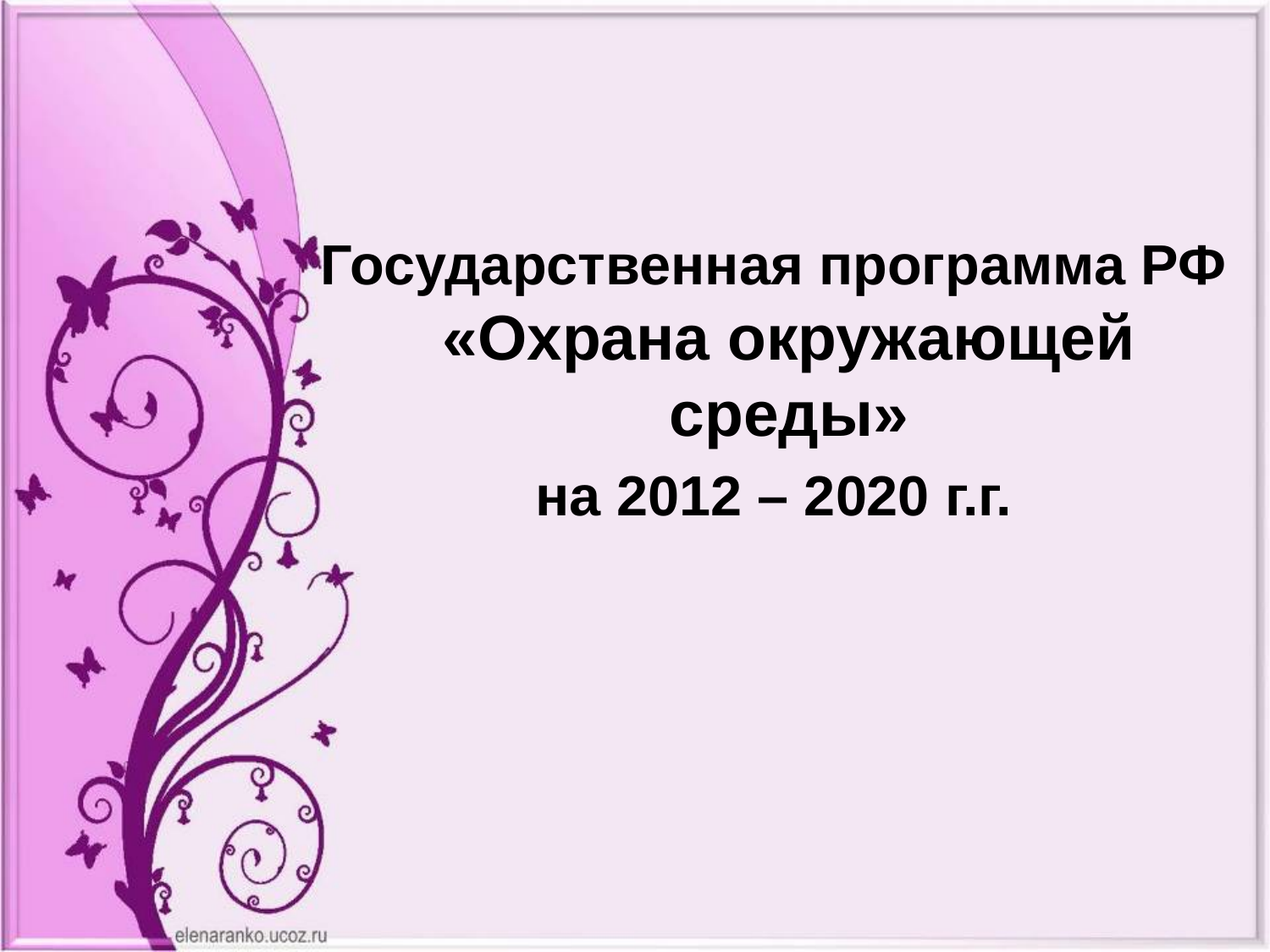

#
Государственная программа РФ «Охрана окружающей  среды»
на 2012 – 2020 г.г.